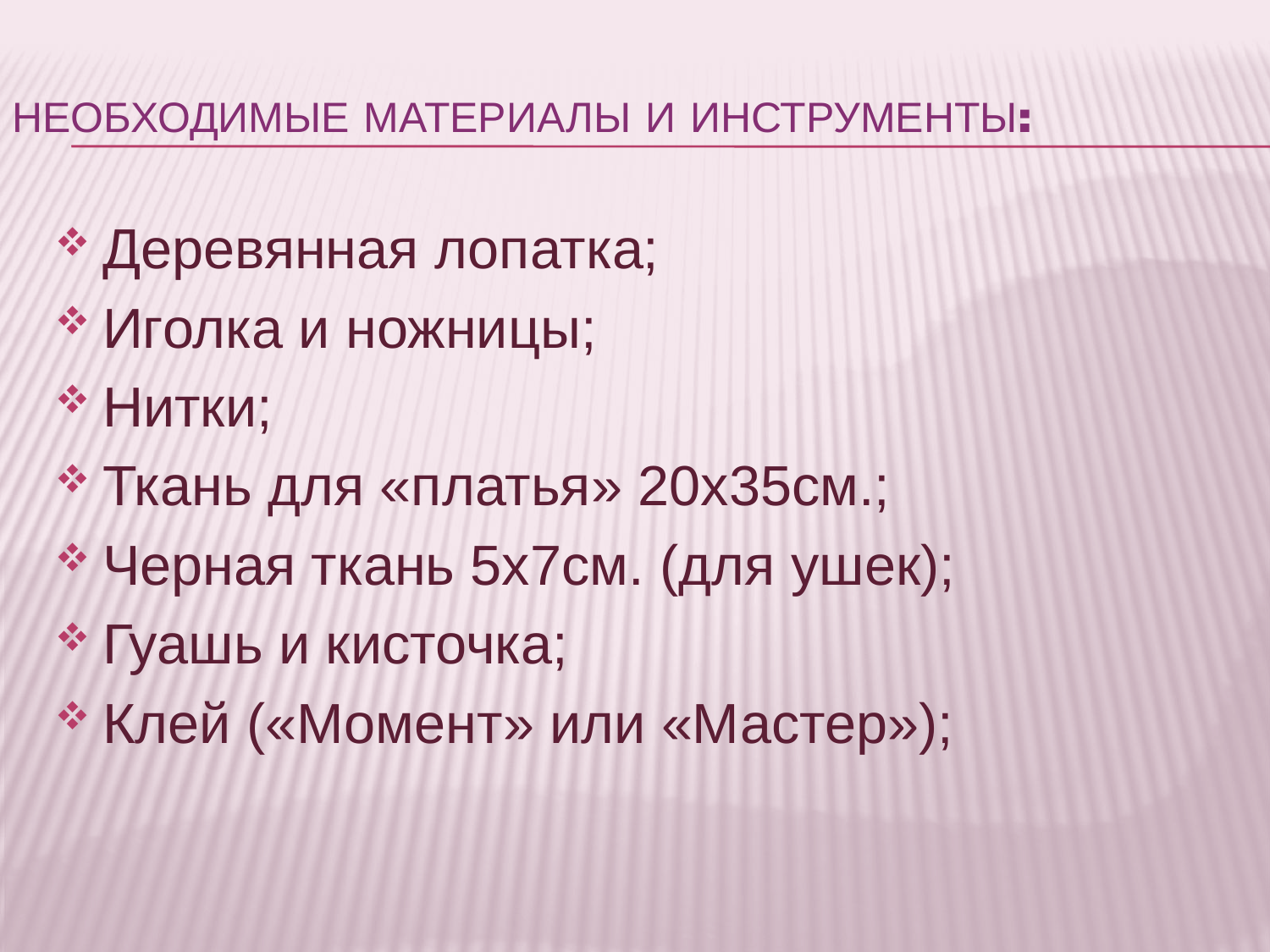

# Необходимые материалы и инструменты:
Деревянная лопатка;
Иголка и ножницы;
Нитки;
Ткань для «платья» 20х35см.;
Черная ткань 5х7см. (для ушек);
Гуашь и кисточка;
Клей («Момент» или «Мастер»);